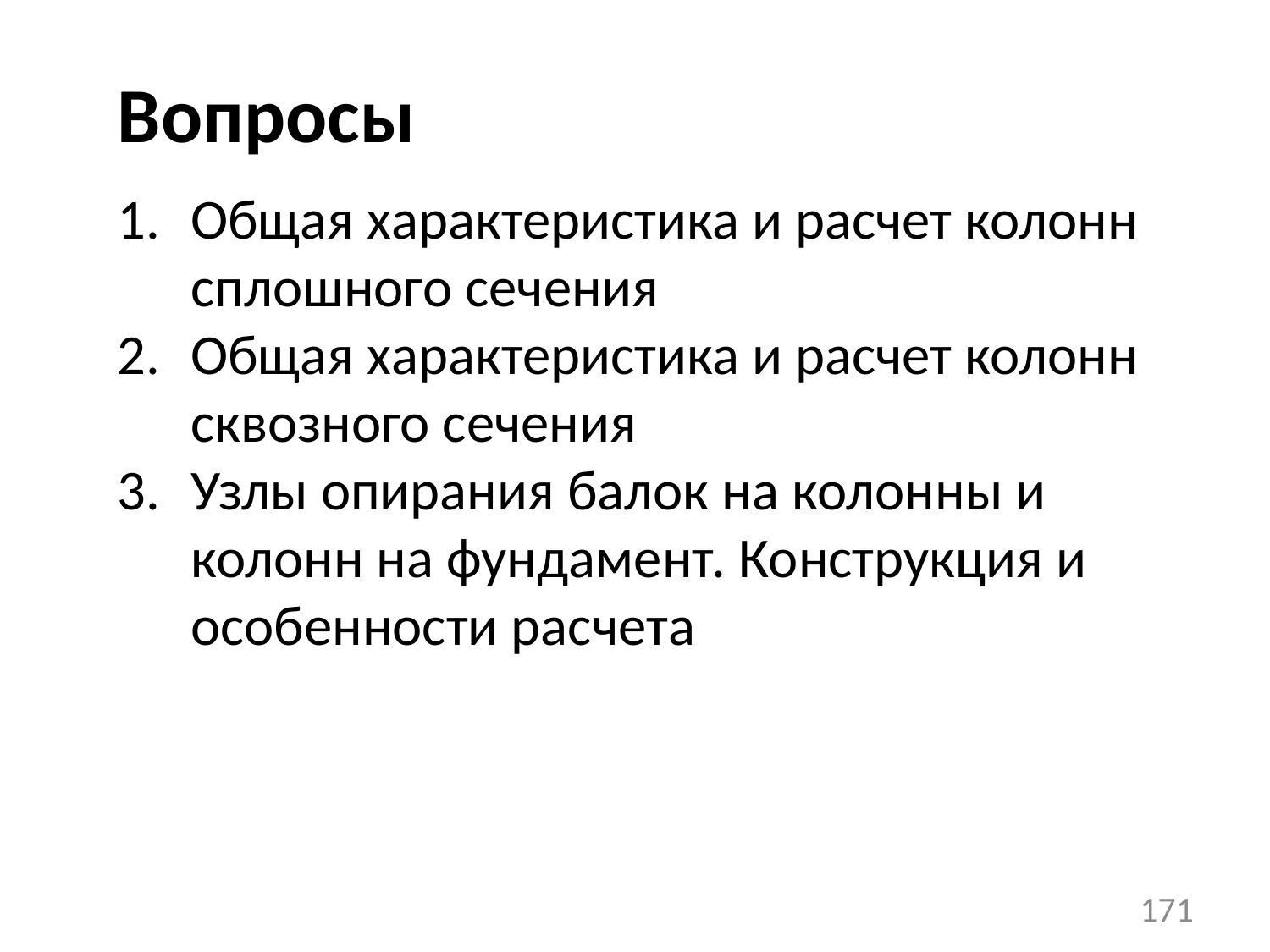

Вопросы
Общая характеристика и расчет колонн сплошного сечения
Общая характеристика и расчет колонн сквозного сечения
Узлы опирания балок на колонны и колонн на фундамент. Конструкция и особенности расчета

171